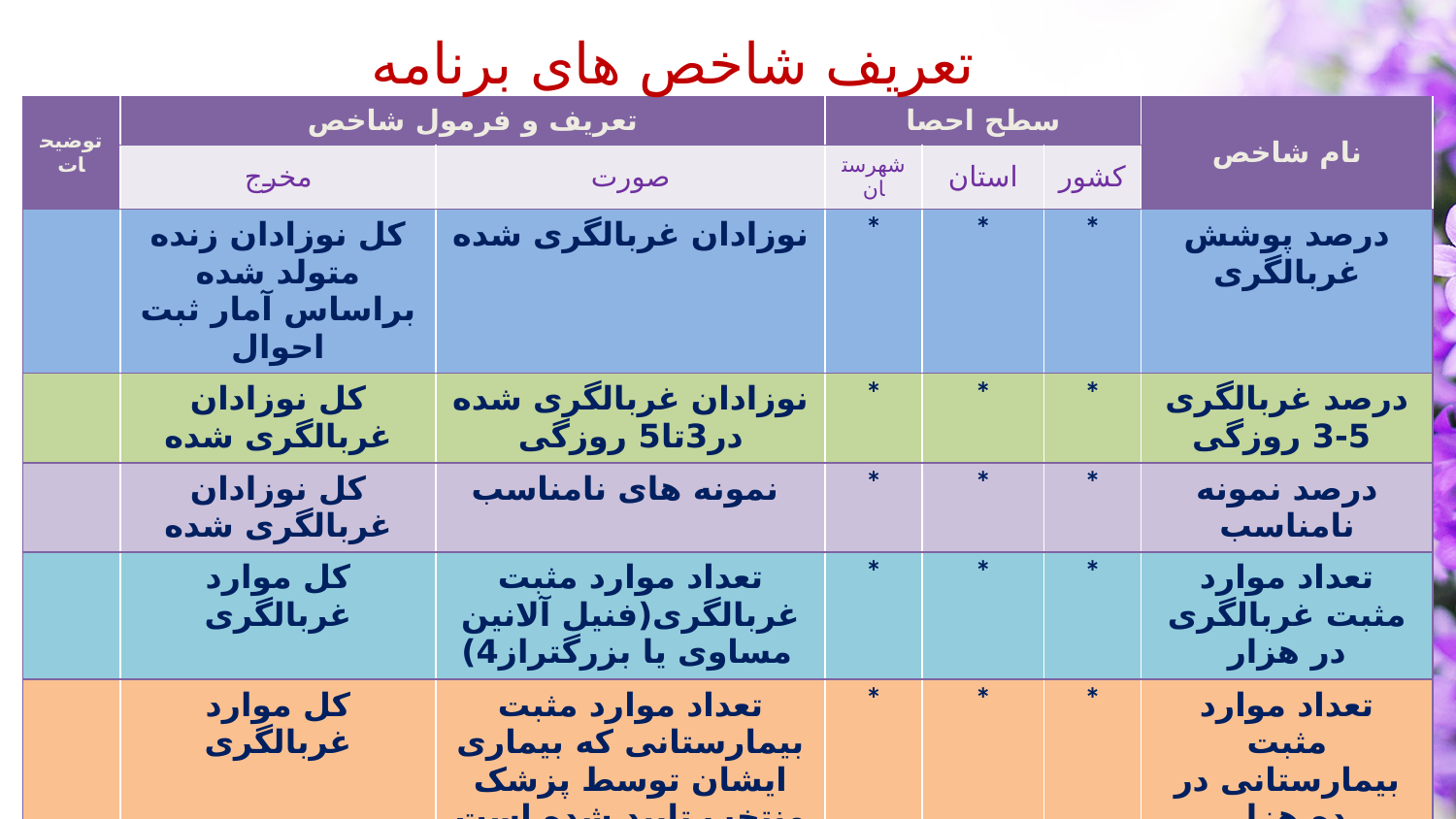

تعریف شاخص های برنامه
| توضیحات | تعریف و فرمول شاخص |  | سطح احصا |  |  | نام شاخص |
| --- | --- | --- | --- | --- | --- | --- |
|  | مخرج | صورت | شهرستان | استان | کشور |  |
|  | کل نوزادان زنده متولد شده براساس آمار ثبت احوال | نوزادان غربالگری شده | \* | \* | \* | درصد پوشش غربالگری |
|  | کل نوزادان غربالگری شده | نوزادان غربالگری شده در3تا5 روزگی | \* | \* | \* | درصد غربالگری 5-3 روزگی |
|  | کل نوزادان غربالگری شده | نمونه های نامناسب | \* | \* | \* | درصد نمونه نامناسب |
|  | کل موارد غربالگری | تعداد موارد مثبت غربالگری(فنیل آلانین مساوی یا بزرگتراز4) | \* | \* | \* | تعداد موارد مثبت غربالگری در هزار |
|  | کل موارد غربالگری | تعداد موارد مثبت بیمارستانی که بیماری ایشان توسط پزشک منتخب تایید شده است | \* | \* | \* | تعداد موارد مثبت بیمارستانی در ده هزار |
|  | متولدین سال | تعداد موارد مثبت بیمارستانی شناسایی شده از غربالگری وسایر بیماران شناسایی شده | \* | \* | \* | بروز موارد PKU در ده هزار |
|  |  |  |  |  |  |  |